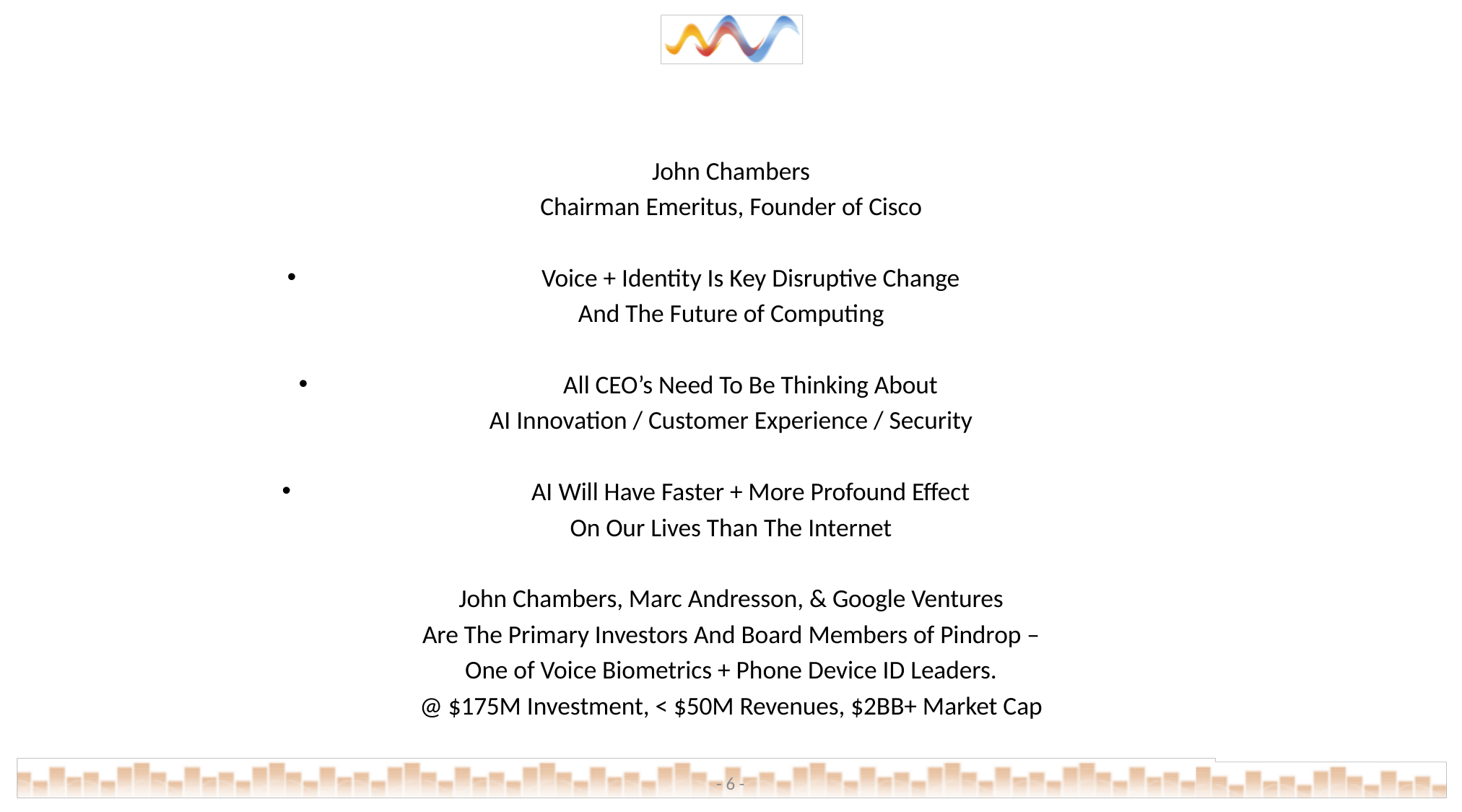

John Chambers
Chairman Emeritus, Founder of Cisco

Voice + Identity Is Key Disruptive Change
And The Future of Computing

All CEO’s Need To Be Thinking About
AI Innovation / Customer Experience / Security

AI Will Have Faster + More Profound Effect
On Our Lives Than The Internet

John Chambers, Marc Andresson, & Google Ventures
Are The Primary Investors And Board Members of Pindrop –
One of Voice Biometrics + Phone Device ID Leaders.
@ $175M Investment, < $50M Revenues, $2BB+ Market Cap
- 6 -